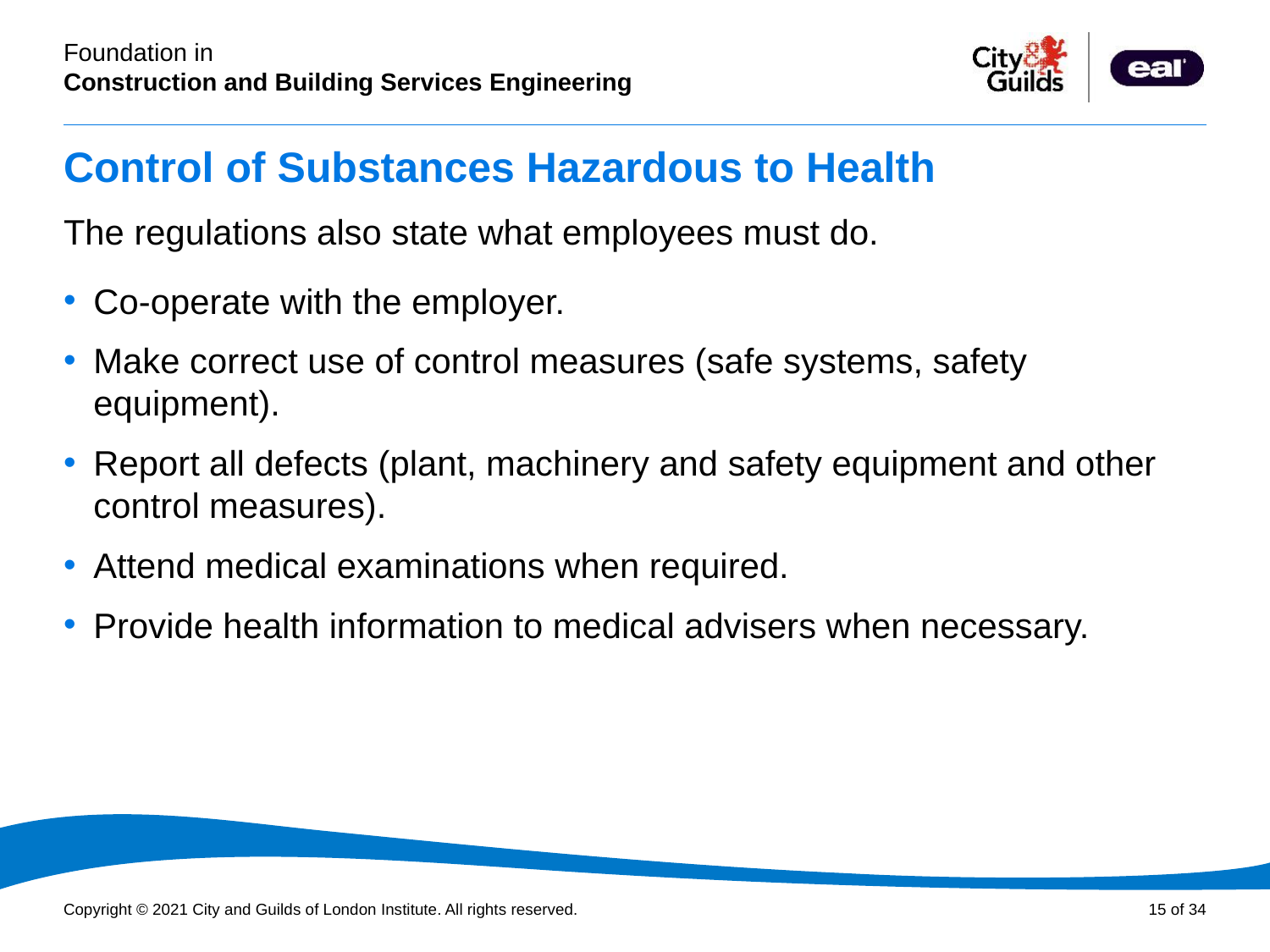

# Control of Substances Hazardous to Health
The regulations also state what employees must do.
Co-operate with the employer.
Make correct use of control measures (safe systems, safety equipment).
Report all defects (plant, machinery and safety equipment and other control measures).
Attend medical examinations when required.
Provide health information to medical advisers when necessary.